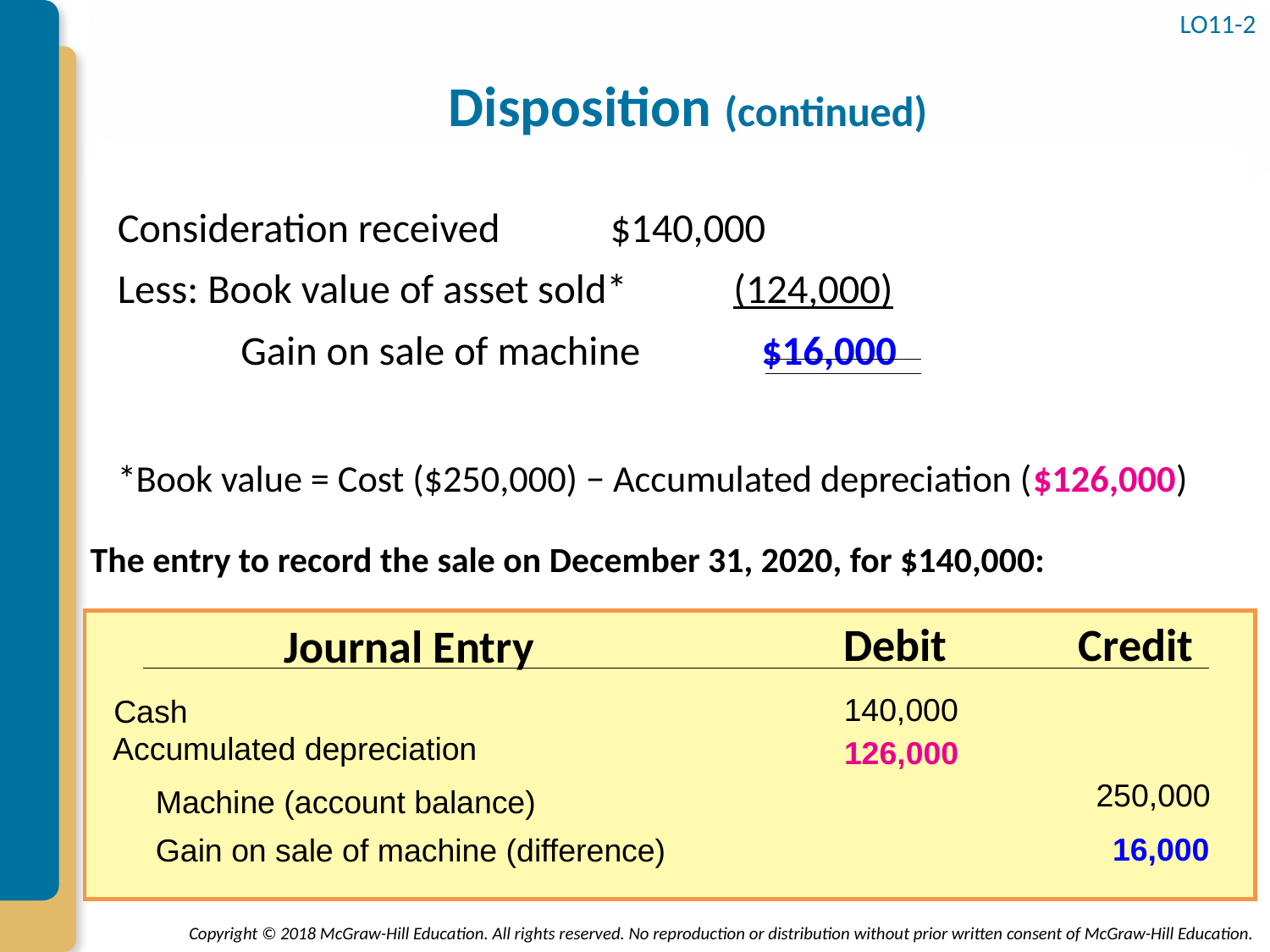

# Disposition (continued)
LO11-2
Consideration received 		$140,000
Less: Book value of asset sold* 	(124,000)
	Gain on sale of machine 	   $16,000

*Book value = Cost ($250,000) − Accumulated depreciation ($126,000)

The entry to record the sale on December 31, 2020, for $140,000:

Debit
Credit

Journal Entry
140,000
Cash
Accumulated depreciation
126,000
250,000
Machine (account balance)
16,000
Gain on sale of machine (difference)